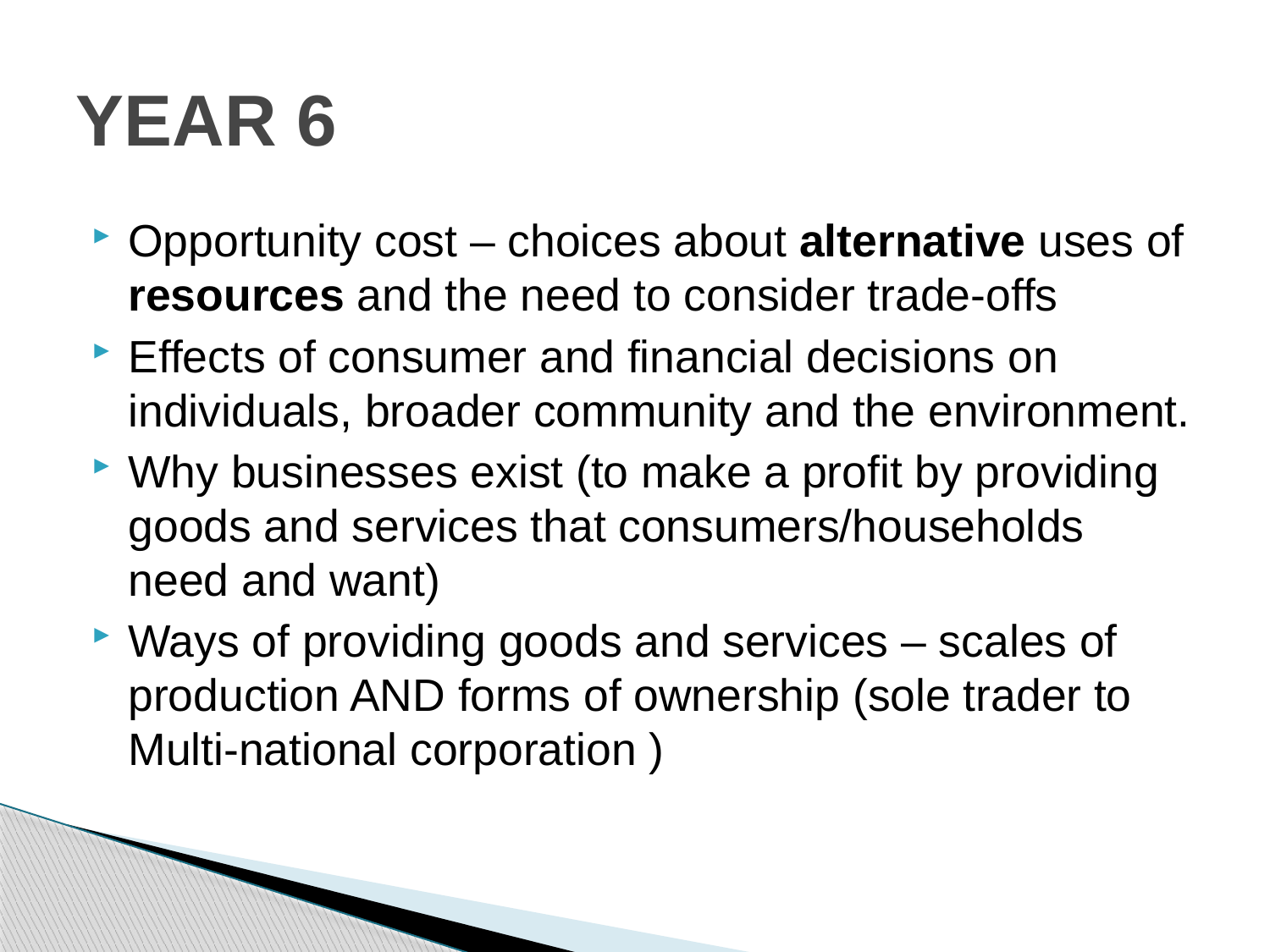

# YEAR 6
Opportunity cost – choices about alternative uses of resources and the need to consider trade-offs
Effects of consumer and financial decisions on individuals, broader community and the environment.
Why businesses exist (to make a profit by providing goods and services that consumers/households need and want)
Ways of providing goods and services – scales of production AND forms of ownership (sole trader to Multi-national corporation )